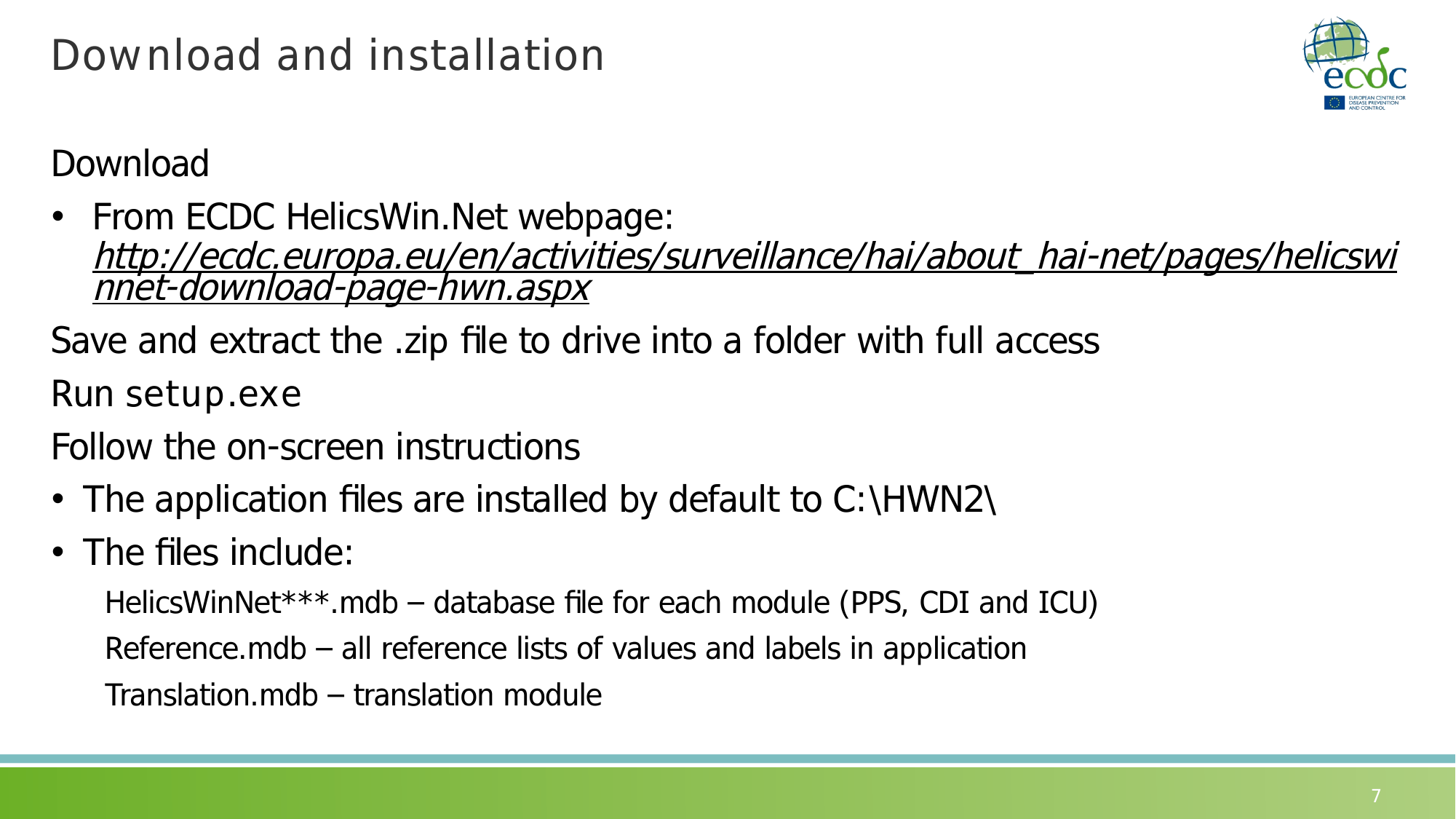

# Download and installation
Download
From ECDC HelicsWin.Net webpage: http://ecdc.europa.eu/en/activities/surveillance/hai/about_hai-net/pages/helicswinnet-download-page-hwn.aspx
Save and extract the .zip file to drive into a folder with full access
Run setup.exe
Follow the on-screen instructions
The application files are installed by default to C:\HWN2\
The files include:
HelicsWinNet***.mdb – database file for each module (PPS, CDI and ICU)
Reference.mdb – all reference lists of values and labels in application
Translation.mdb – translation module

7